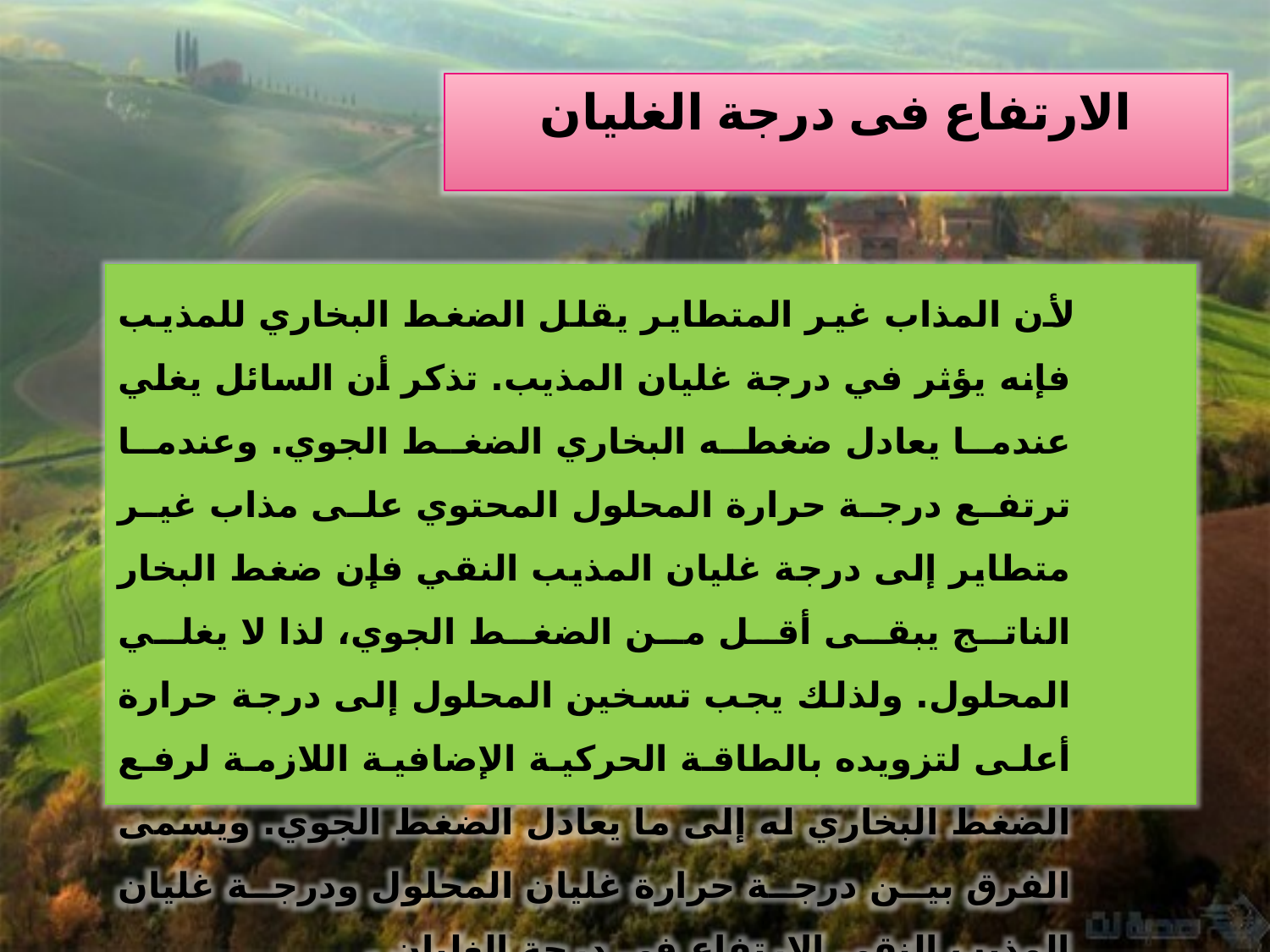

الارتفاع فى درجة الغليان
        لأن المذاب غير المتطاير يقلل الضغط البخاري للمذيب فإنه يؤثر في درجة غليان المذيب. تذكر أن السائل يغلي عندما يعادل ضغطه البخاري الضغط الجوي. وعندما ترتفع درجة حرارة المحلول المحتوي على مذاب غير متطاير إلى درجة غليان المذيب النقي فإن ضغط البخار الناتج يبقى أقل من الضغط الجوي، لذا لا يغلي المحلول. ولذلك يجب تسخين المحلول إلى درجة حرارة أعلى لتزويده بالطاقة الحركية الإضافية اللازمة لرفع الضغط البخاري له إلى ما يعادل الضغط الجوي. ويسمى الفرق بين درجة حرارة غليان المحلول ودرجة غليان المذيب النقي الارتفاع في درجة الغليان .